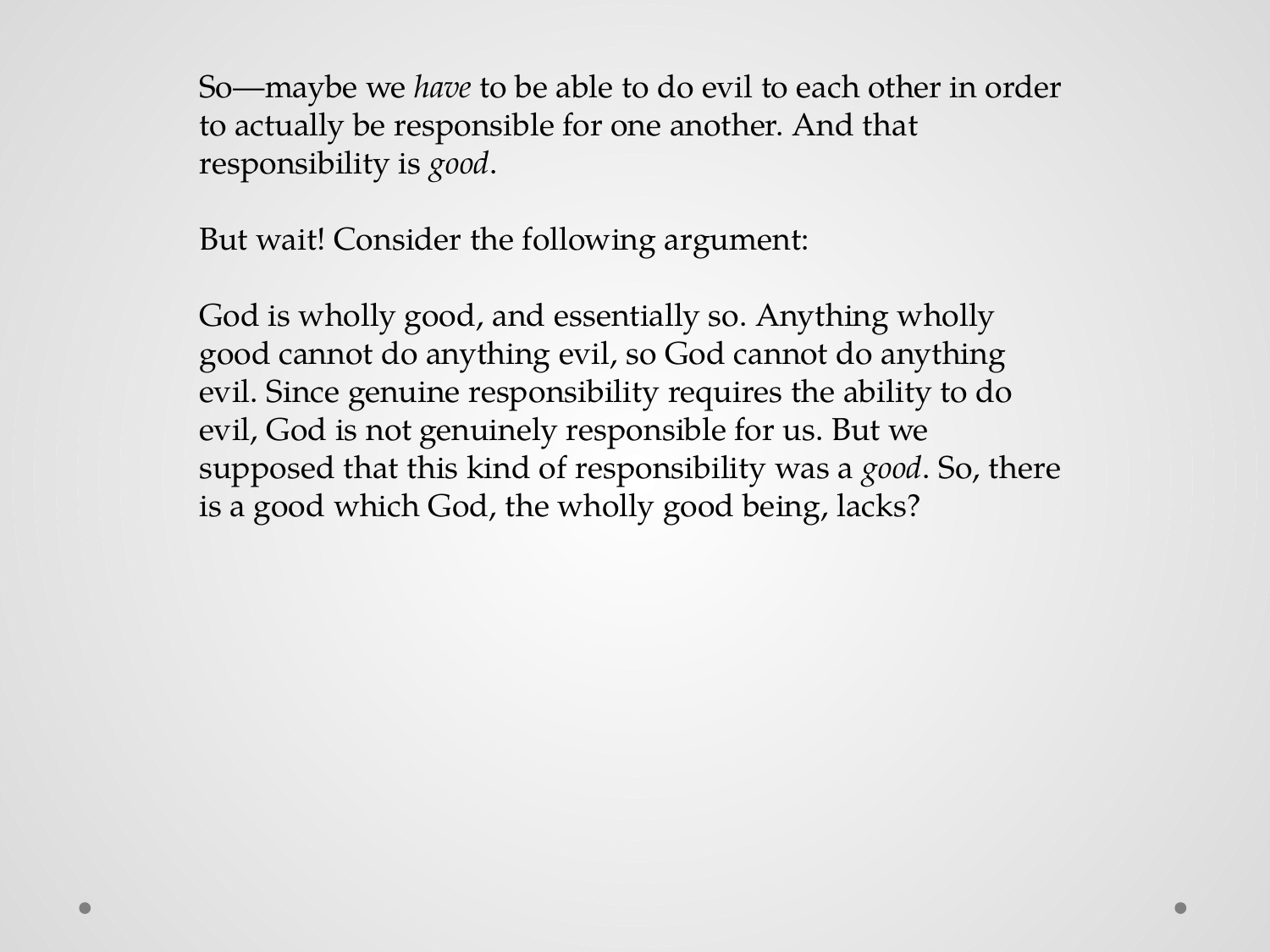

So—maybe we have to be able to do evil to each other in order to actually be responsible for one another. And that responsibility is good.

But wait! Consider the following argument:

God is wholly good, and essentially so. Anything wholly good cannot do anything evil, so God cannot do anything evil. Since genuine responsibility requires the ability to do evil, God is not genuinely responsible for us. But we supposed that this kind of responsibility was a good. So, there is a good which God, the wholly good being, lacks?